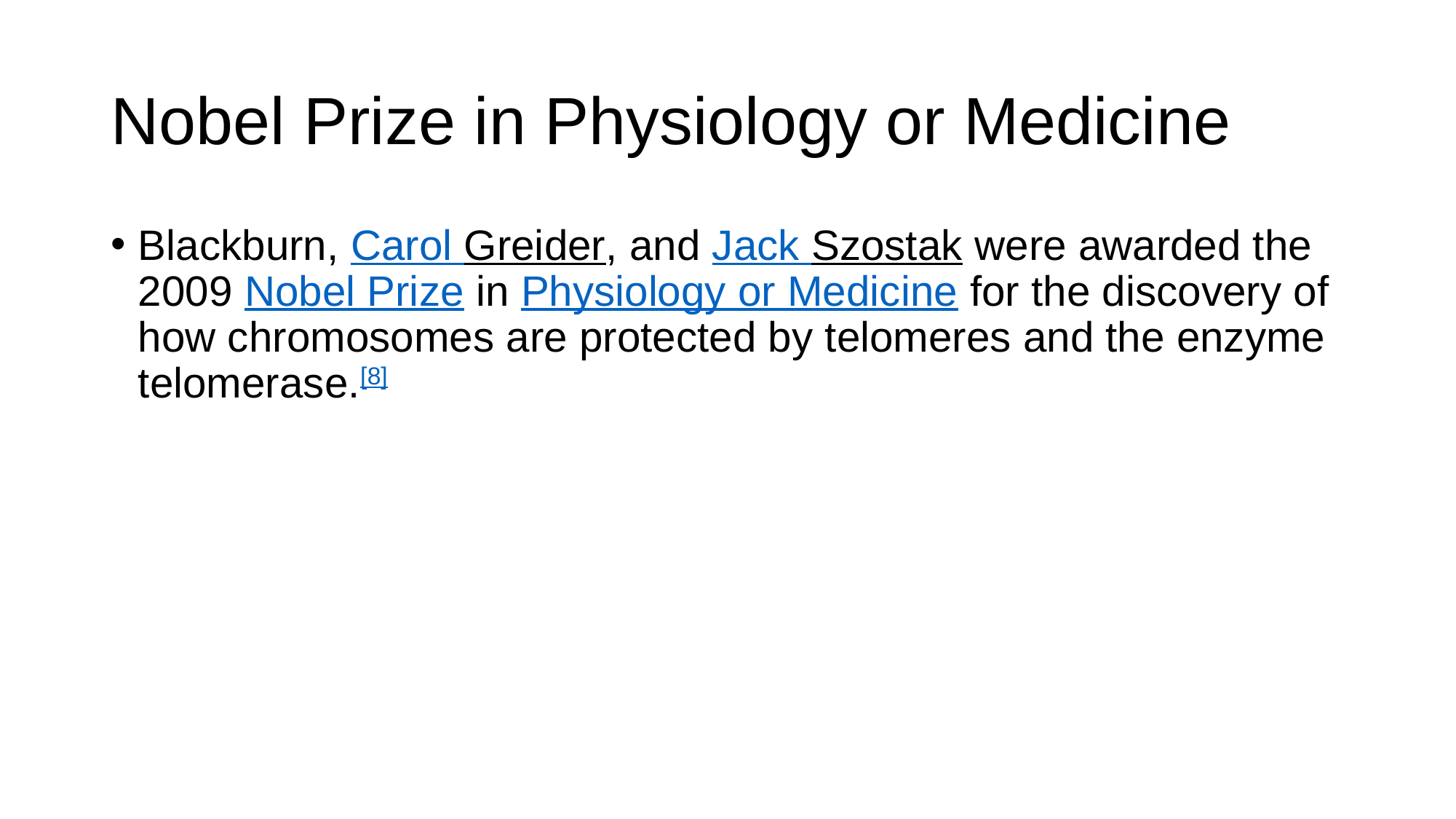

# Nobel Prize in Physiology or Medicine
Blackburn, Carol Greider, and Jack Szostak were awarded the 2009 Nobel Prize in Physiology or Medicine for the discovery of how chromosomes are protected by telomeres and the enzyme telomerase.[8]